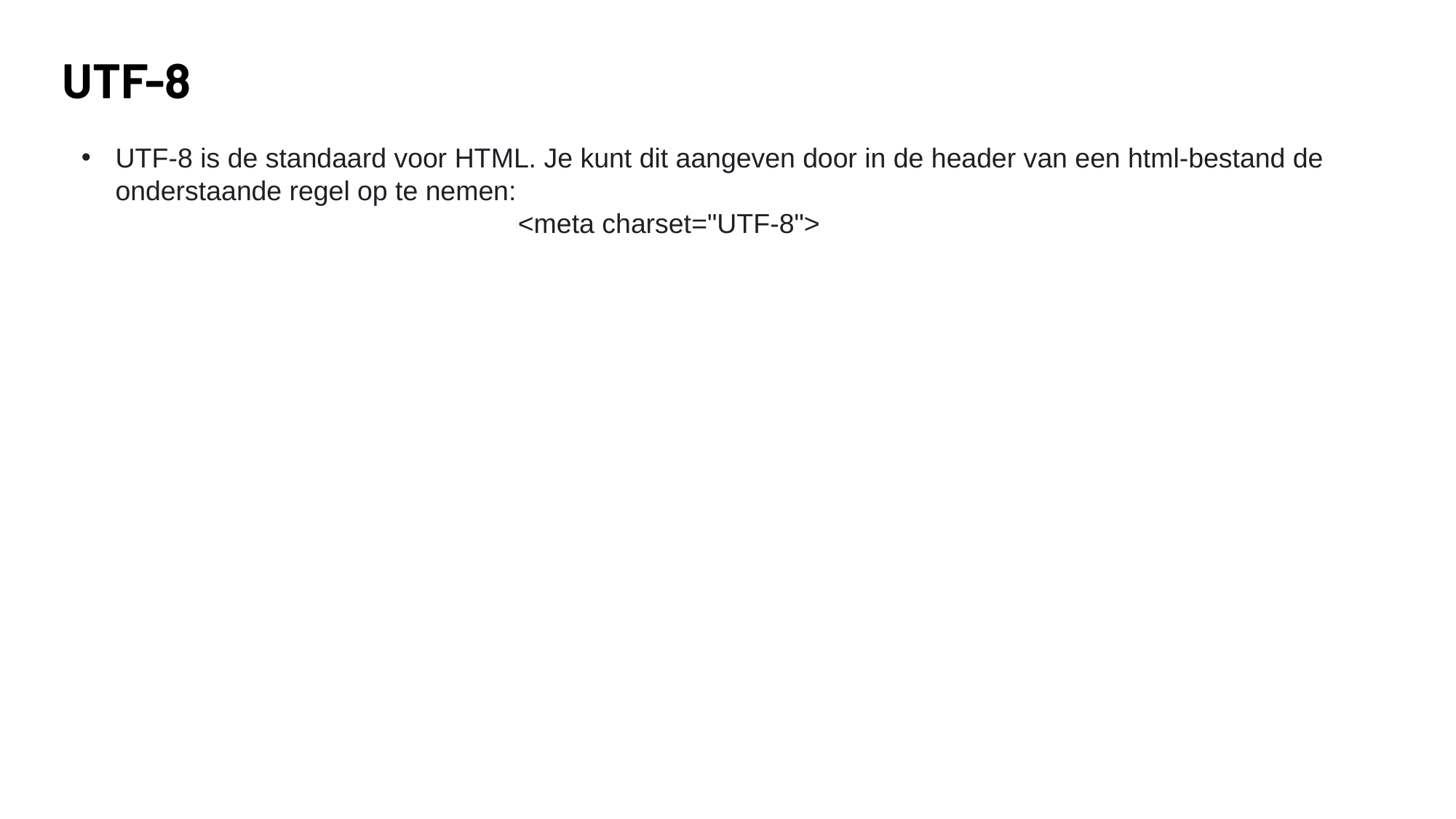

UTF-8
UTF-8 is de standaard voor HTML. Je kunt dit aangeven door in de header van een html-bestand de onderstaande regel op te nemen:
				<meta charset="UTF-8">